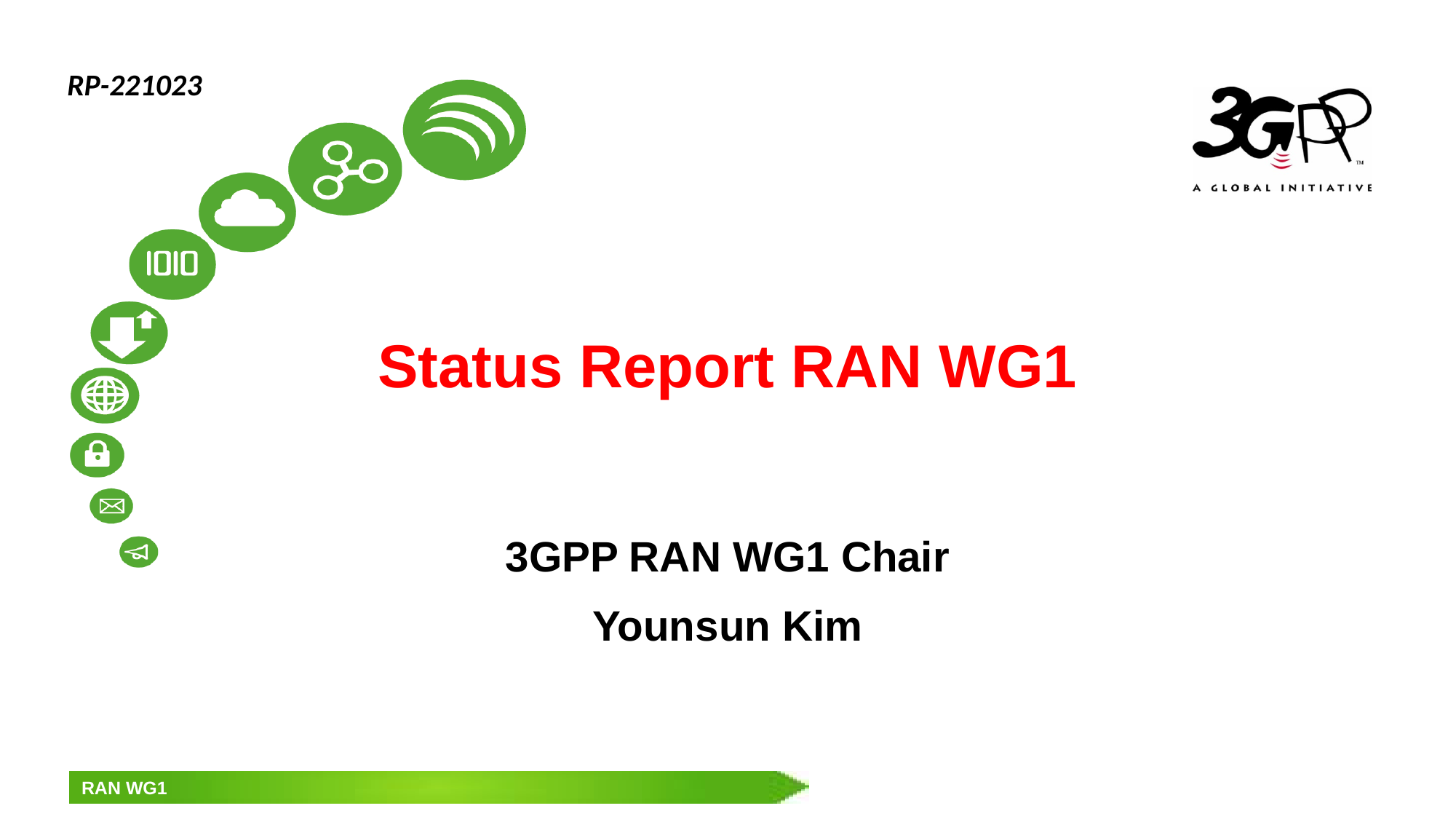

RP-221023
# Status Report RAN WG1
3GPP RAN WG1 Chair
Younsun Kim